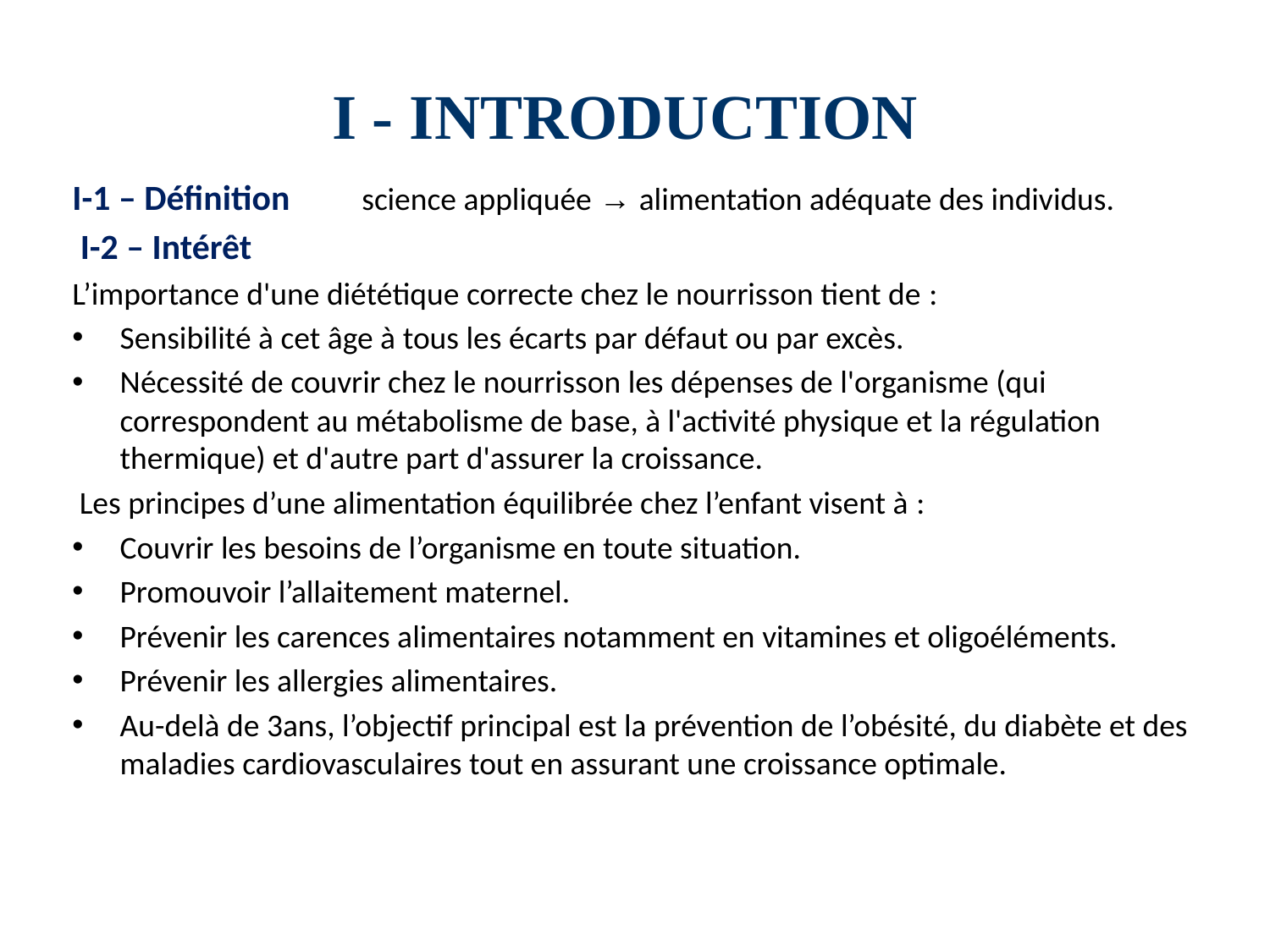

# I ‑ INTRODUCTION
I-1 – Définition         science appliquée → alimentation adéquate des individus.
 I-2 – Intérêt
L’importance d'une diététique correcte chez le nourrisson tient de :
Sensibilité à cet âge à tous les écarts par défaut ou par excès.
Nécessité de couvrir chez le nourrisson les dépenses de l'organisme (qui correspondent au métabolisme de base, à l'activité physique et la régulation thermique) et d'autre part d'assurer la croissance.
 Les principes d’une alimentation équilibrée chez l’enfant visent à :
Couvrir les besoins de l’organisme en toute situation.
Promouvoir l’allaitement maternel.
Prévenir les carences alimentaires notamment en vitamines et oligoéléments.
Prévenir les allergies alimentaires.
Au-delà de 3ans, l’objectif principal est la prévention de l’obésité, du diabète et des maladies cardiovasculaires tout en assurant une croissance optimale.